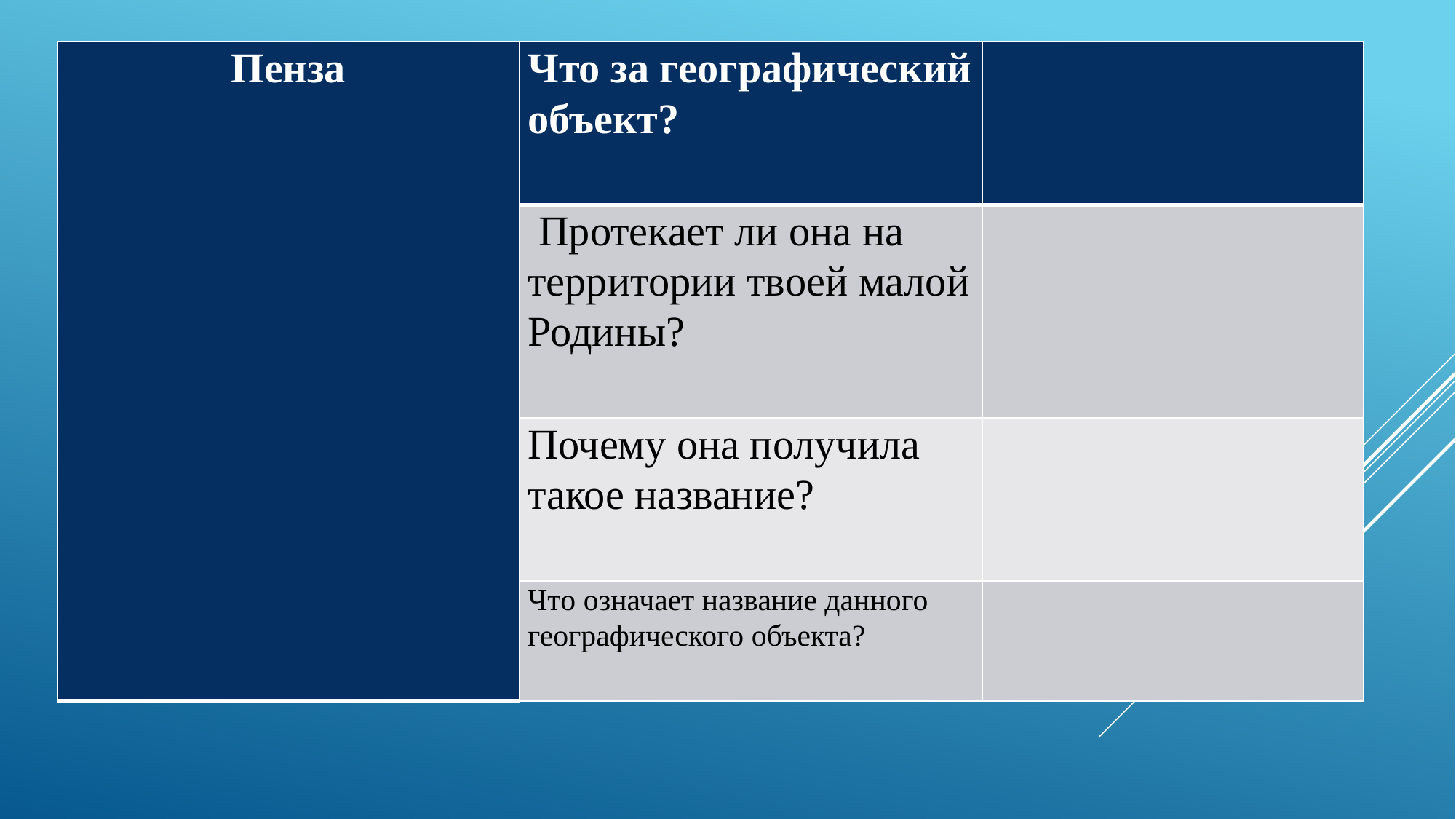

| Пенза | Что за географический объект? |  |
| --- | --- | --- |
|  | Протекает ли она на территории твоей малой Родины? |  |
|  | Почему она получила такое название? |  |
|  | Что означает название данного географического объекта? |  |